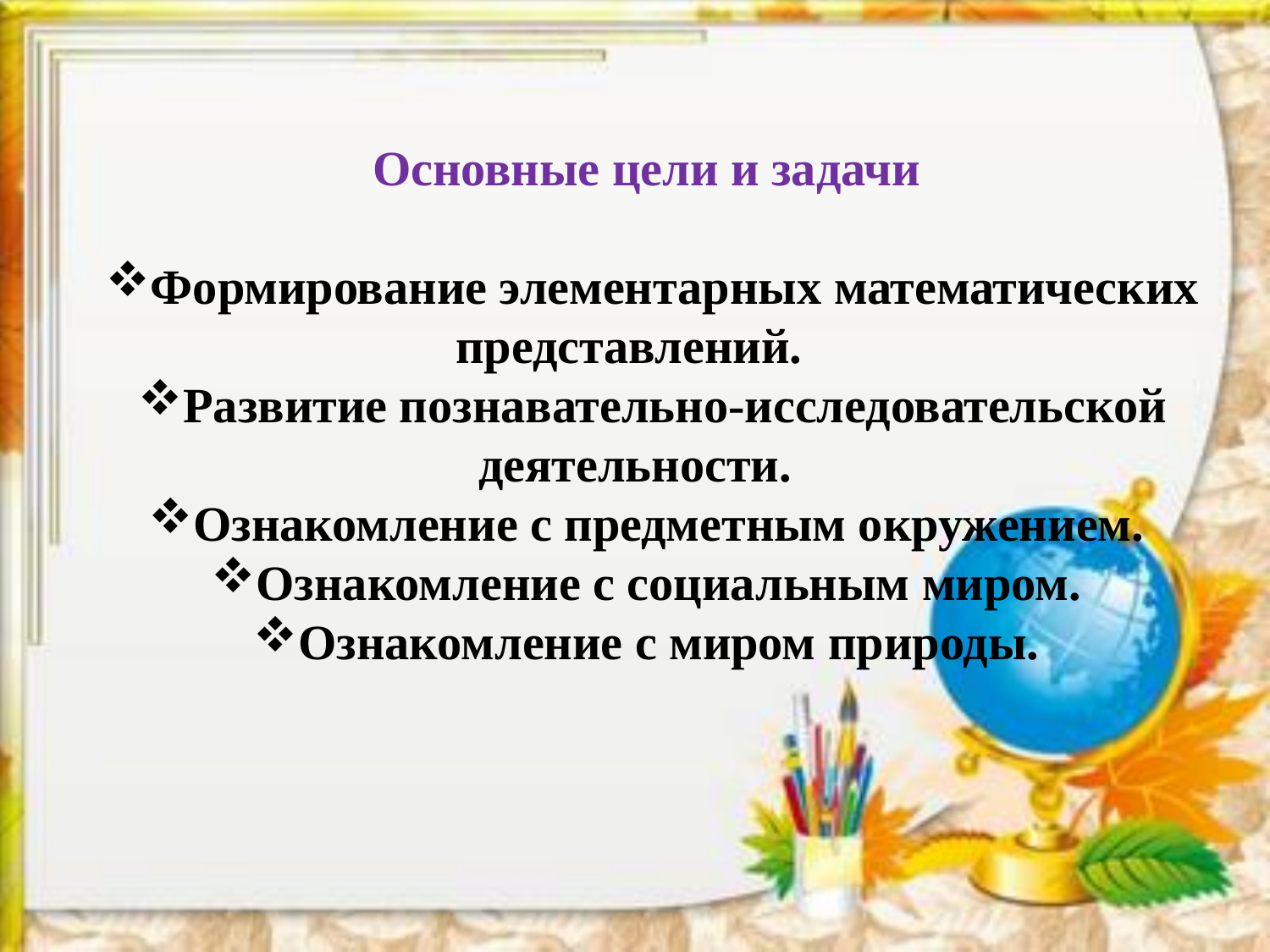

Основные цели и задачи

Формирование элементарных математических представлений.
Развитие познавательно-исследовательской деятельности.
Ознакомление с предметным окружением.
Ознакомление с социальным миром.
Ознакомление с миром природы.